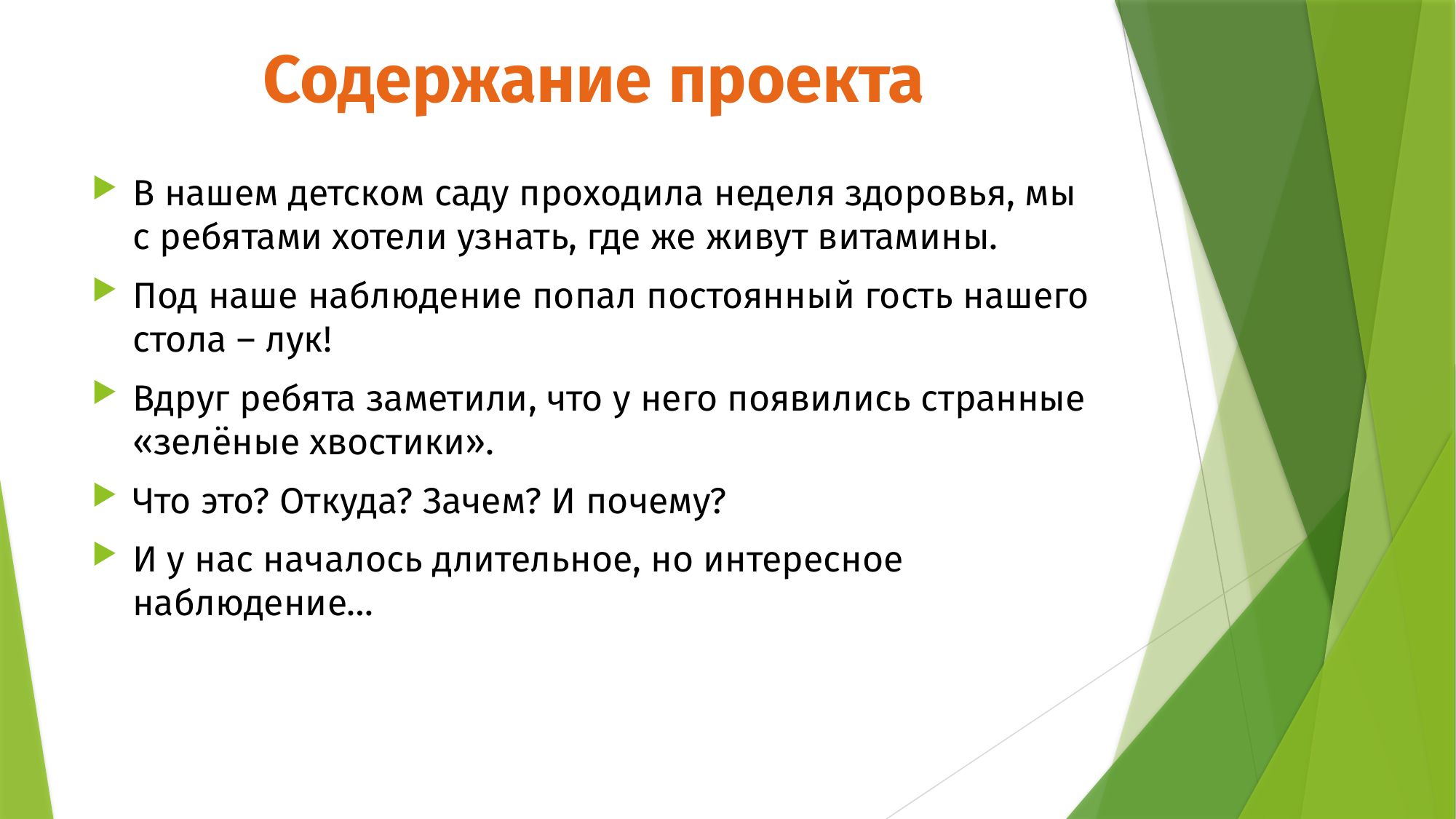

# Содержание проекта
В нашем детском саду проходила неделя здоровья, мы с ребятами хотели узнать, где же живут витамины.
Под наше наблюдение попал постоянный гость нашего стола – лук!
Вдруг ребята заметили, что у него появились странные «зелёные хвостики».
Что это? Откуда? Зачем? И почему?
И у нас началось длительное, но интересное наблюдение…